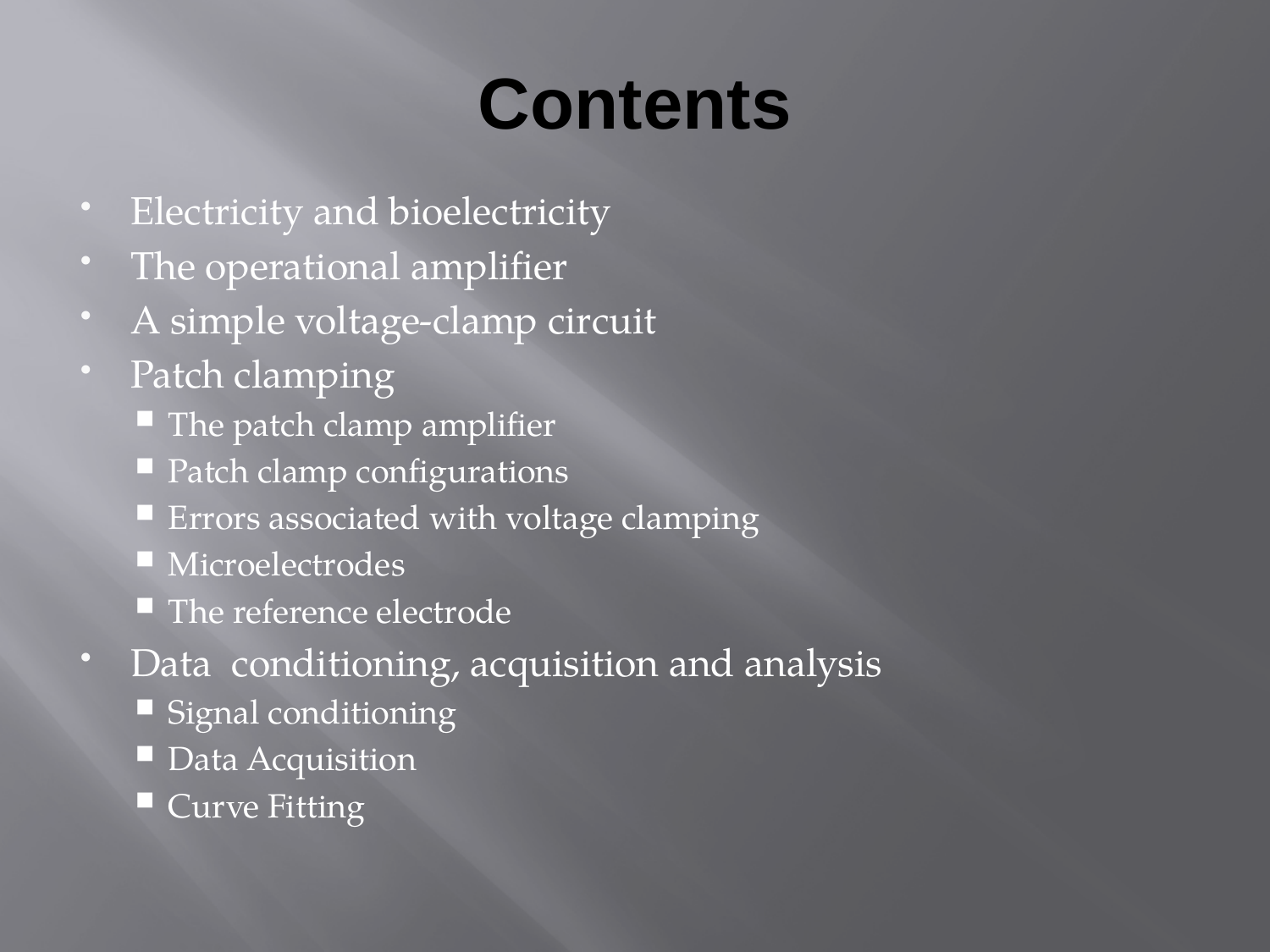

# Contents
Electricity and bioelectricity
The operational amplifier
A simple voltage-clamp circuit
Patch clamping
The patch clamp amplifier
Patch clamp configurations
Errors associated with voltage clamping
Microelectrodes
The reference electrode
Data  conditioning, acquisition and analysis
Signal conditioning
Data Acquisition
Curve Fitting